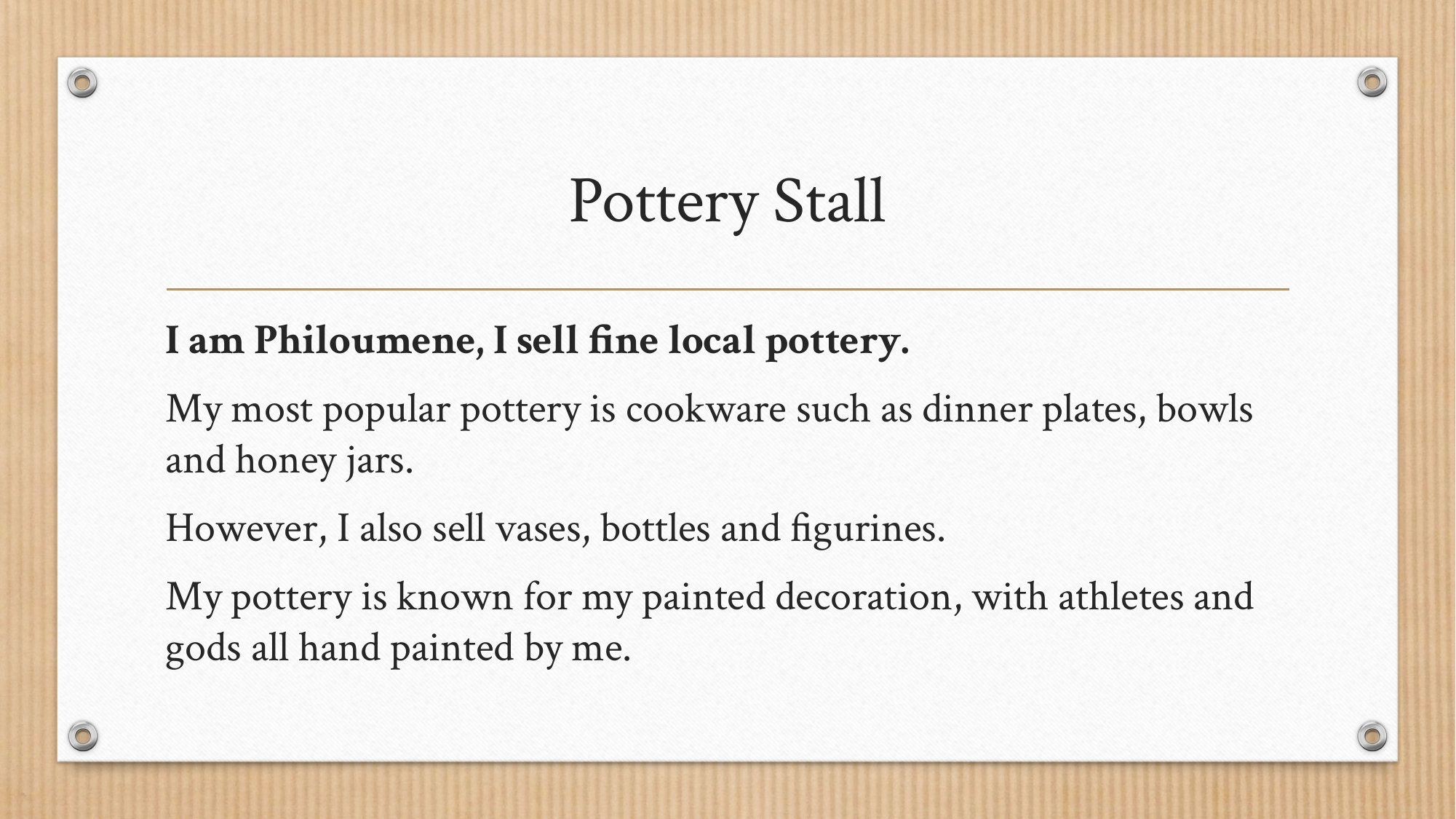

# Pottery Stall
I am Philoumene, I sell fine local pottery.
My most popular pottery is cookware such as dinner plates, bowls and honey jars.
However, I also sell vases, bottles and figurines.
My pottery is known for my painted decoration, with athletes and gods all hand painted by me.